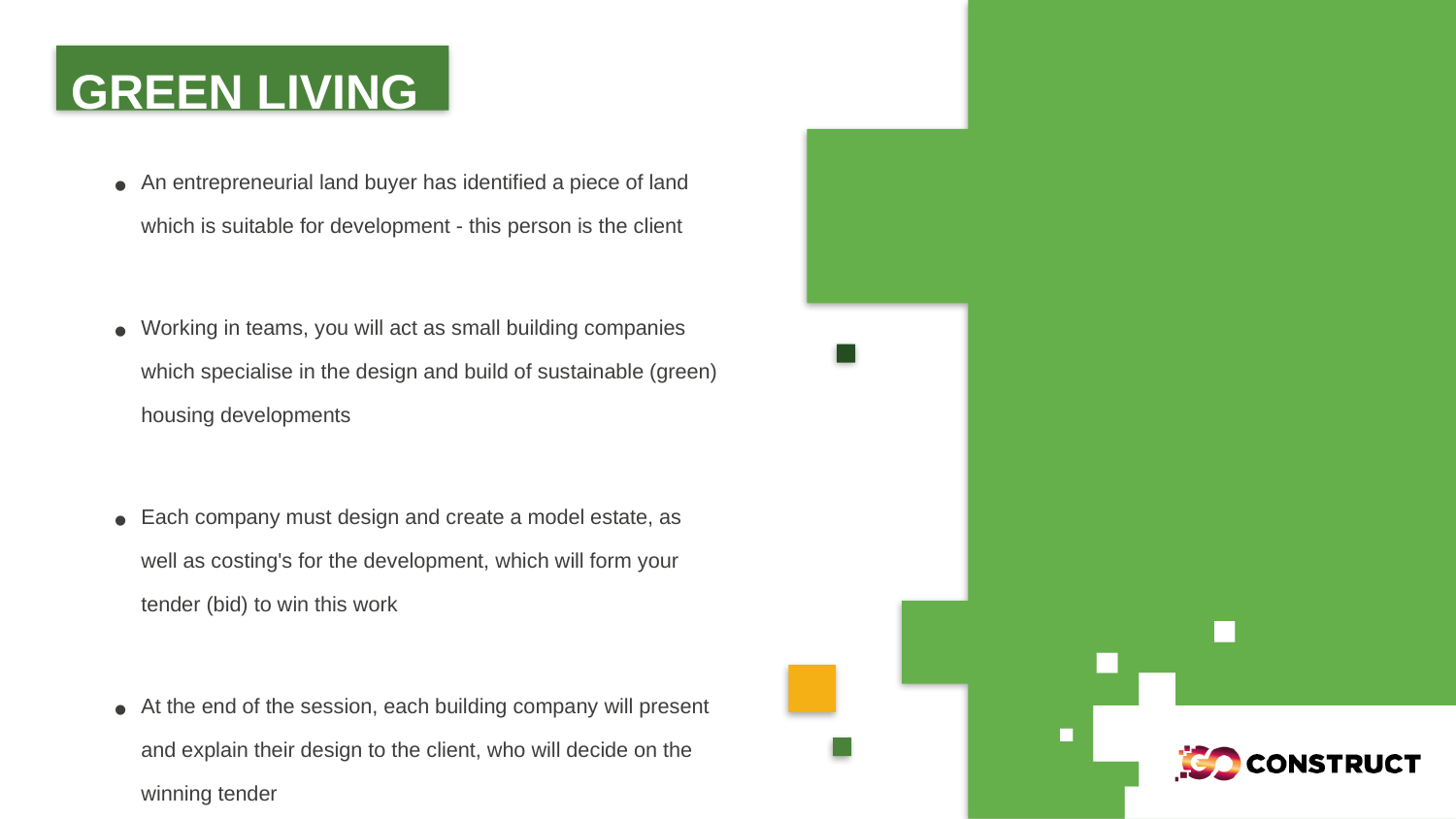

GREEN LIVING

An entrepreneurial land buyer has identified a piece of land which is suitable for development - this person is the client

Working in teams, you will act as small building companies which specialise in the design and build of sustainable (green) housing developments

Each company must design and create a model estate, as well as costing's for the development, which will form your tender (bid) to win this work

At the end of the session, each building company will present and explain their design to the client, who will decide on the winning tender

Winning tenders are not necessarily the cheapest, but are the ones that meet all the criteria and have an appealing design